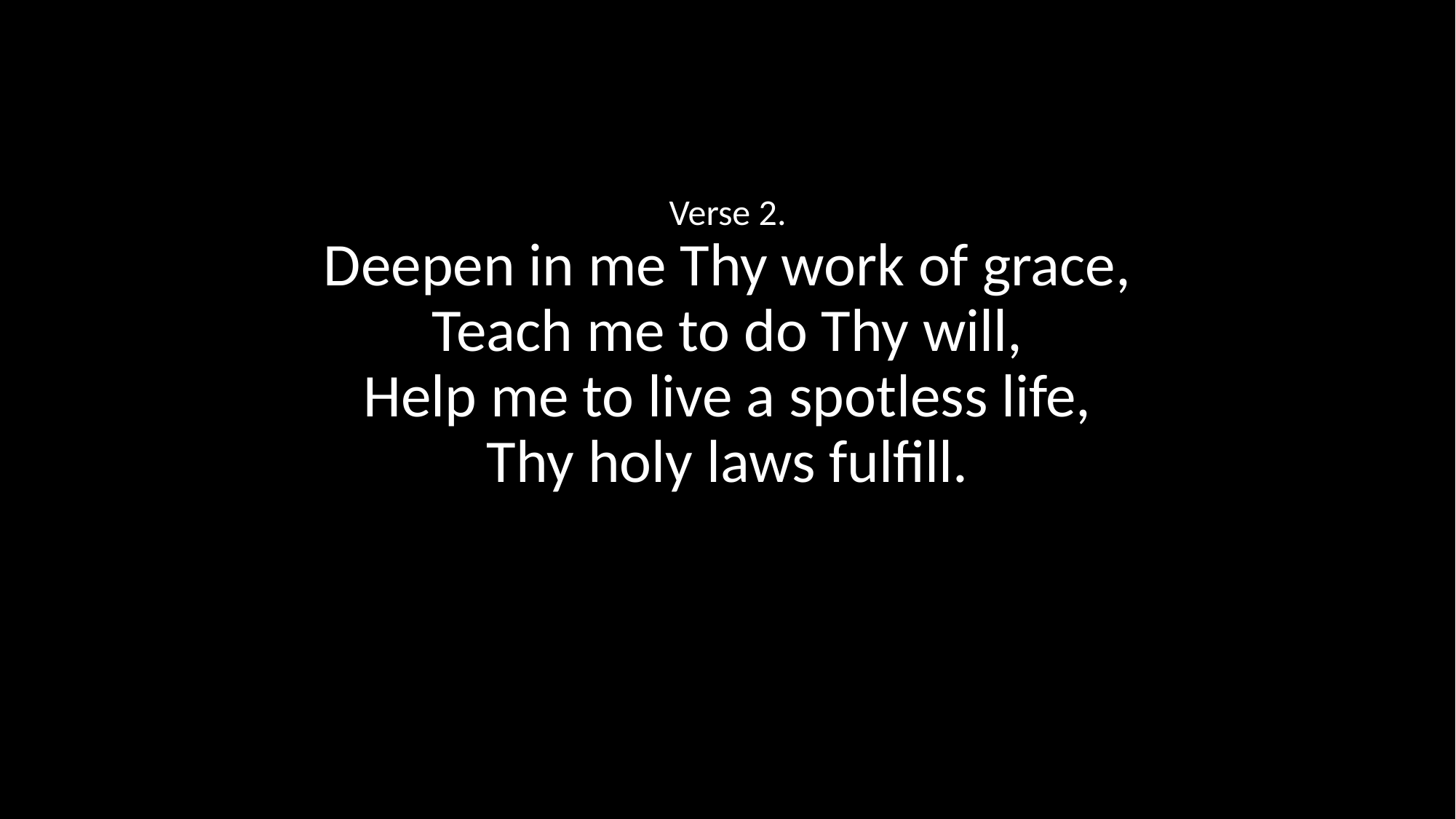

Verse 2.
Deepen in me Thy work of grace,
Teach me to do Thy will,
Help me to live a spotless life,
Thy holy laws fulfill.